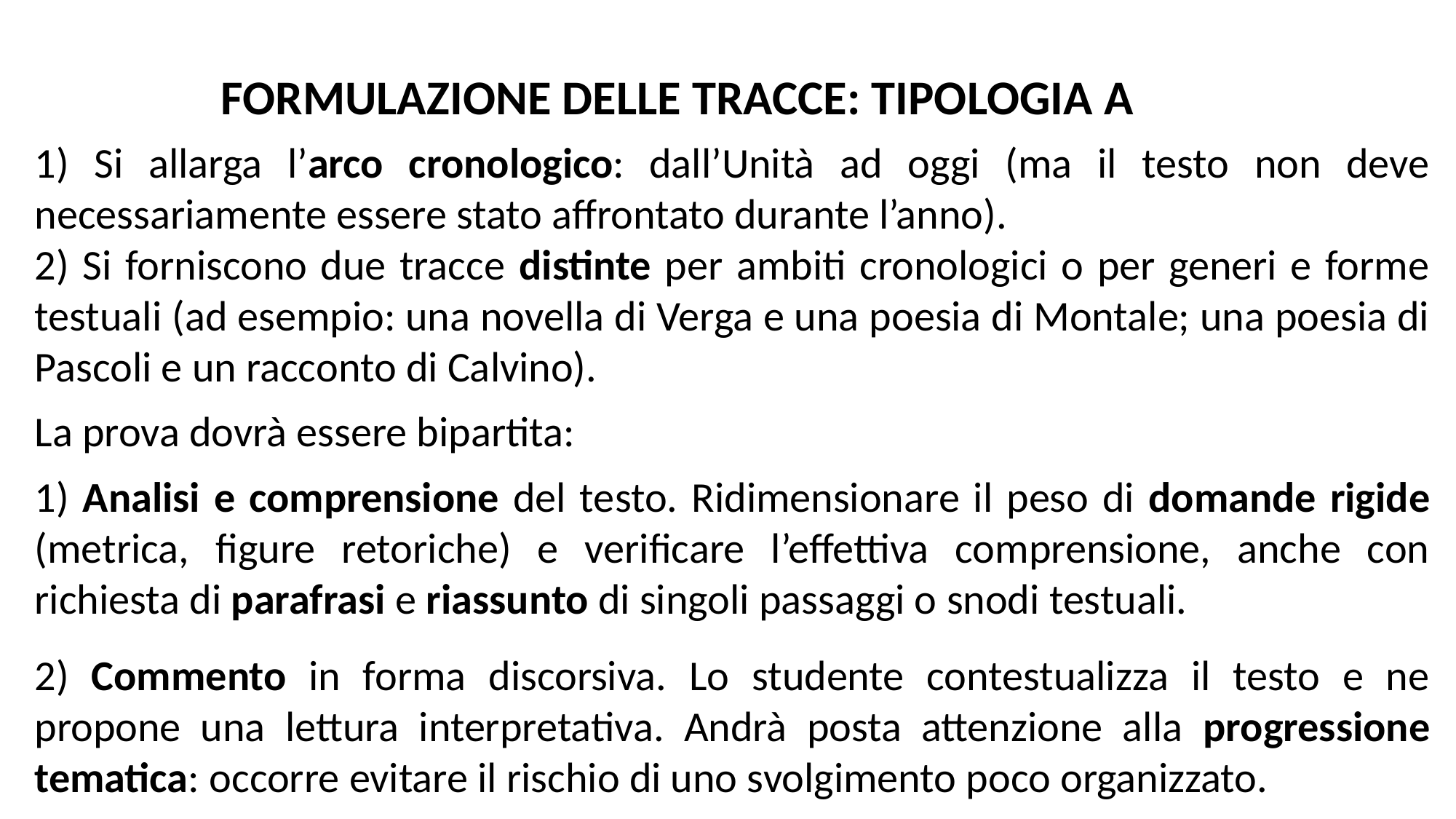

FORMULAZIONE DELLE TRACCE: TIPOLOGIA A
1) Si allarga l’arco cronologico: dall’Unità ad oggi (ma il testo non deve necessariamente essere stato affrontato durante l’anno).
2) Si forniscono due tracce distinte per ambiti cronologici o per generi e forme testuali (ad esempio: una novella di Verga e una poesia di Montale; una poesia di Pascoli e un racconto di Calvino).
La prova dovrà essere bipartita:

1) Analisi e comprensione del testo. Ridimensionare il peso di domande rigide (metrica, figure retoriche) e verificare l’effettiva comprensione, anche con richiesta di parafrasi e riassunto di singoli passaggi o snodi testuali.

2) Commento in forma discorsiva. Lo studente contestualizza il testo e ne propone una lettura interpretativa. Andrà posta attenzione alla progressione tematica: occorre evitare il rischio di uno svolgimento poco organizzato.